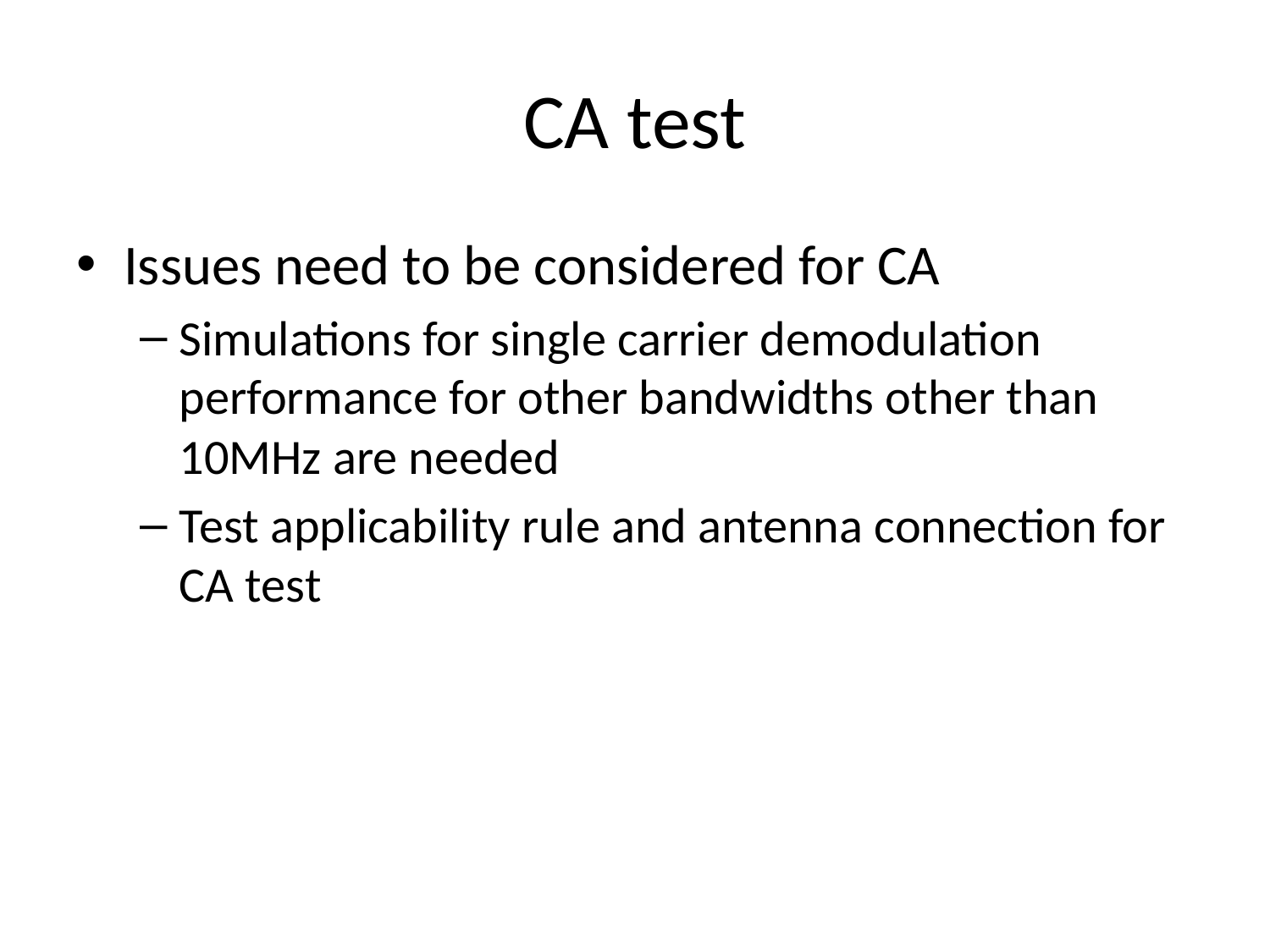

# CA test
Issues need to be considered for CA
Simulations for single carrier demodulation performance for other bandwidths other than 10MHz are needed
Test applicability rule and antenna connection for CA test